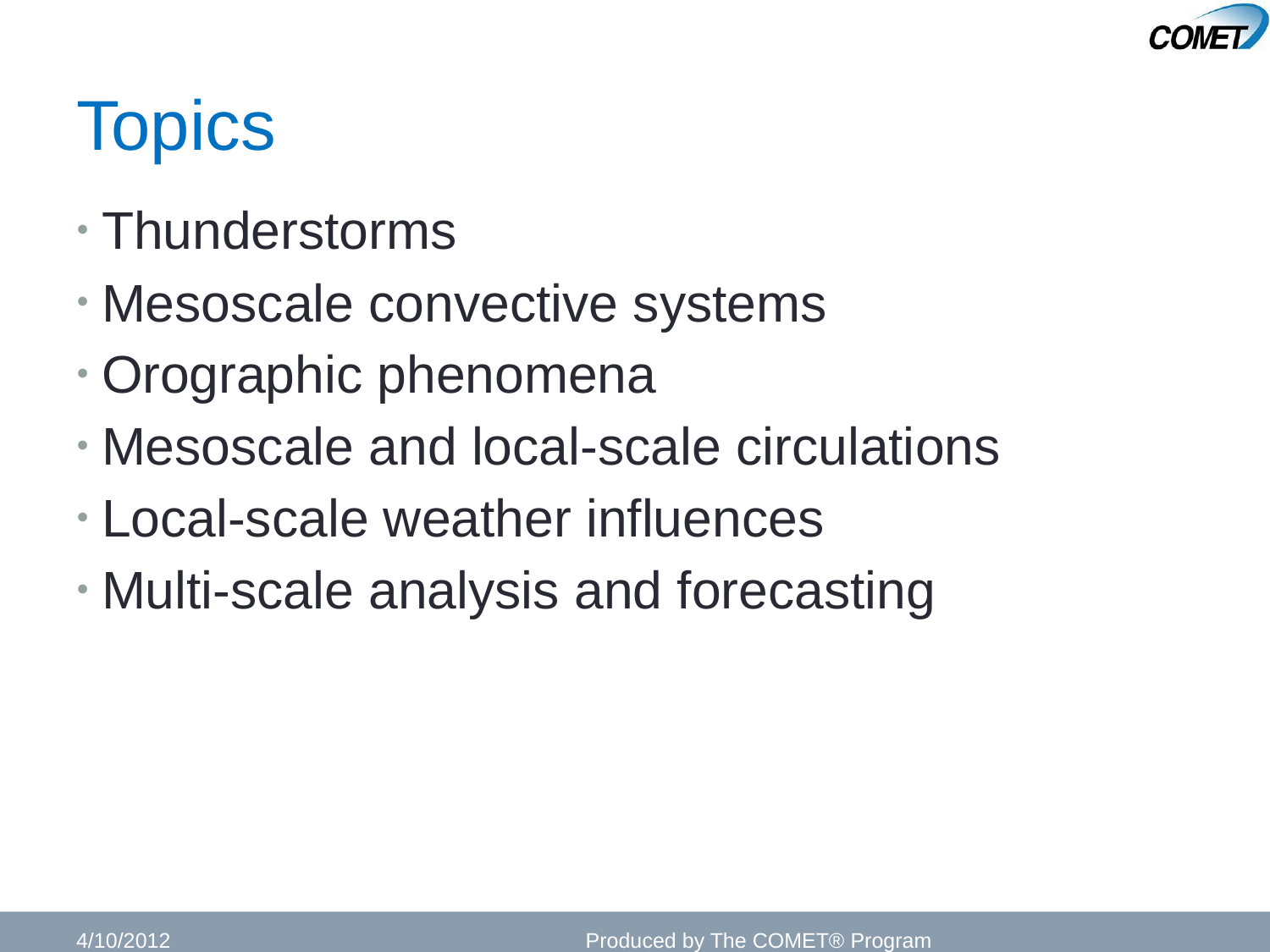

# Topics
Thunderstorms
Mesoscale convective systems
Orographic phenomena
Mesoscale and local-scale circulations
Local-scale weather influences
Multi-scale analysis and forecasting
4/10/2012
Produced by The COMET® Program